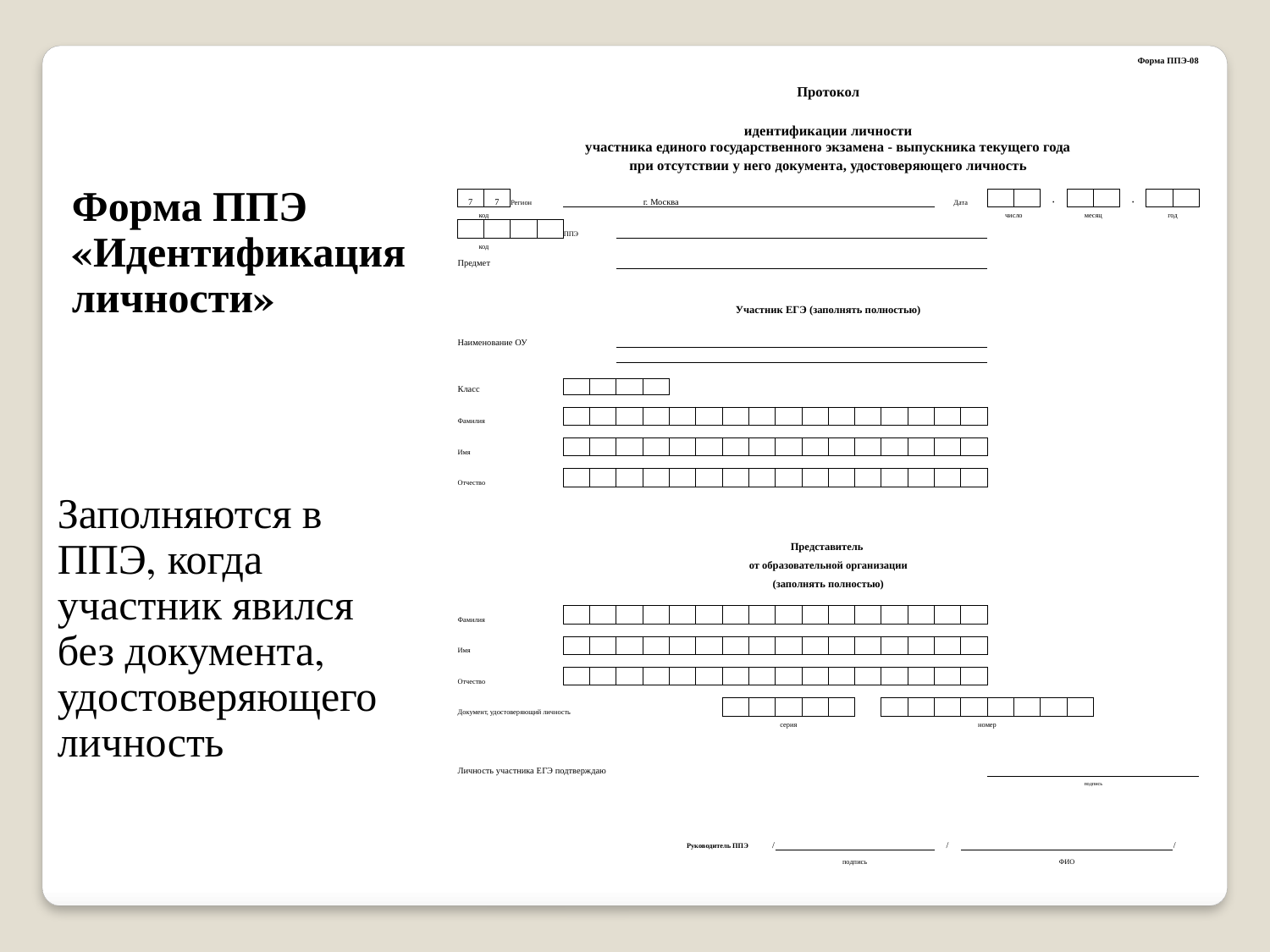

|  |  |  |  |  |  |  |  |  |  |  |  |  |  |  |  |  |  |  |  |  |  |  | Форма ППЭ-08 |  |  |  |  |
| --- | --- | --- | --- | --- | --- | --- | --- | --- | --- | --- | --- | --- | --- | --- | --- | --- | --- | --- | --- | --- | --- | --- | --- | --- | --- | --- | --- |
|  |  |  |  |  |  |  |  |  |  |  |  |  |  |  |  |  |  |  |  |  |  |  |  |  |  |  |  |
| Протокол |  |  |  |  |  |  |  |  |  |  |  |  |  |  |  |  |  |  |  |  |  |  |  |  |  |  |  |
| идентификации личности участника единого государственного экзамена - выпускника текущего года |  |  |  |  |  |  |  |  |  |  |  |  |  |  |  |  |  |  |  |  |  |  |  |  |  |  |  |
| при отсутствии у него документа, удостоверяющего личность |  |  |  |  |  |  |  |  |  |  |  |  |  |  |  |  |  |  |  |  |  |  |  |  |  |  |  |
|  |  |  |  |  |  |  |  |  |  |  |  |  |  |  |  |  |  |  |  |  |  |  |  |  |  |  |  |
| 7 | 7 | Регион |  |  |  |  | г. Москва |  |  |  |  |  |  |  |  |  |  | Дата |  |  |  | ∙ |  |  | ∙ |  |  |
| код |  |  |  |  |  |  |  |  |  |  |  |  |  |  |  |  |  |  |  | число |  |  | месяц |  |  | год |  |
|  |  |  |  | ППЭ |  |  |  |  |  |  |  |  |  |  |  |  |  |  |  |  |  |  |  |  |  |  |  |
| код |  |  |  |  |  |  |  |  |  |  |  |  |  |  |  |  |  |  |  |  |  |  |  |  |  |  |  |
| Предмет |  |  |  |  |  |  |  |  |  |  |  |  |  |  |  |  |  |  |  |  |  |  |  |  |  |  |  |
|  |  |  |  |  |  |  |  |  |  |  |  |  |  |  |  |  |  |  |  |  |  |  |  |  |  |  |  |
|  |  |  |  |  |  |  |  |  |  |  |  |  |  |  |  |  |  |  |  |  |  |  |  |  |  |  |  |
| Участник ЕГЭ (заполнять полностью) |  |  |  |  |  |  |  |  |  |  |  |  |  |  |  |  |  |  |  |  |  |  |  |  |  |  |  |
|  |  |  |  |  |  |  |  |  |  |  |  |  |  |  |  |  |  |  |  |  |  |  |  |  |  |  |  |
| Наименование ОУ |  |  |  |  |  |  |  |  |  |  |  |  |  |  |  |  |  |  |  |  |  |  |  |  |  |  |  |
|  |  |  |  |  |  |  |  |  |  |  |  |  |  |  |  |  |  |  |  |  |  |  |  |  |  |  |  |
|  |  |  |  |  |  |  |  |  |  |  |  |  |  |  |  |  |  |  |  |  |  |  |  |  |  |  |  |
| Класс |  |  |  |  |  |  |  |  |  |  |  |  |  |  |  |  |  |  |  |  |  |  |  |  |  |  |  |
|  |  |  |  |  |  |  |  |  |  |  |  |  |  |  |  |  |  |  |  |  |  |  |  |  |  |  |  |
| Фамилия |  |  |  |  |  |  |  |  |  |  |  |  |  |  |  |  |  |  |  |  |  |  |  |  |  |  |  |
|  |  |  |  |  |  |  |  |  |  |  |  |  |  |  |  |  |  |  |  |  |  |  |  |  |  |  |  |
| Имя |  |  |  |  |  |  |  |  |  |  |  |  |  |  |  |  |  |  |  |  |  |  |  |  |  |  |  |
|  |  |  |  |  |  |  |  |  |  |  |  |  |  |  |  |  |  |  |  |  |  |  |  |  |  |  |  |
| Отчество |  |  |  |  |  |  |  |  |  |  |  |  |  |  |  |  |  |  |  |  |  |  |  |  |  |  |  |
|  |  |  |  |  |  |  |  |  |  |  |  |  |  |  |  |  |  |  |  |  |  |  |  |  |  |  |  |
|  |  |  |  |  |  |  |  |  |  |  |  |  |  |  |  |  |  |  |  |  |  |  |  |  |  |  |  |
|  |  |  |  |  |  |  |  |  |  |  |  |  |  |  |  |  |  |  |  |  |  |  |  |  |  |  |  |
| Представитель |  |  |  |  |  |  |  |  |  |  |  |  |  |  |  |  |  |  |  |  |  |  |  |  |  |  |  |
| от образовательной организации |  |  |  |  |  |  |  |  |  |  |  |  |  |  |  |  |  |  |  |  |  |  |  |  |  |  |  |
| (заполнять полностью) |  |  |  |  |  |  |  |  |  |  |  |  |  |  |  |  |  |  |  |  |  |  |  |  |  |  |  |
|  |  |  |  |  |  |  |  |  |  |  |  |  |  |  |  |  |  |  |  |  |  |  |  |  |  |  |  |
| Фамилия |  |  |  |  |  |  |  |  |  |  |  |  |  |  |  |  |  |  |  |  |  |  |  |  |  |  |  |
|  |  |  |  |  |  |  |  |  |  |  |  |  |  |  |  |  |  |  |  |  |  |  |  |  |  |  |  |
| Имя |  |  |  |  |  |  |  |  |  |  |  |  |  |  |  |  |  |  |  |  |  |  |  |  |  |  |  |
|  |  |  |  |  |  |  |  |  |  |  |  |  |  |  |  |  |  |  |  |  |  |  |  |  |  |  |  |
| Отчество |  |  |  |  |  |  |  |  |  |  |  |  |  |  |  |  |  |  |  |  |  |  |  |  |  |  |  |
|  |  |  |  |  |  |  |  |  |  |  |  |  |  |  |  |  |  |  |  |  |  |  |  |  |  |  |  |
| Документ, удостоверяющий личность |  |  |  |  |  |  |  |  |  |  |  |  |  |  |  |  |  |  |  |  |  |  |  |  |  |  |  |
|  |  |  |  |  |  |  |  |  |  | серия |  |  |  |  |  | номер |  |  |  |  |  |  |  |  |  |  |  |
|  |  |  |  |  |  |  |  |  |  |  |  |  |  |  |  |  |  |  |  |  |  |  |  |  |  |  |  |
|  |  |  |  |  |  |  |  |  |  |  |  |  |  |  |  |  |  |  |  |  |  |  |  |  |  |  |  |
| Личность участника ЕГЭ подтверждаю |  |  |  |  |  |  |  |  |  |  |  |  |  |  |  |  |  |  |  |  |  |  |  |  |  |  |  |
|  |  |  |  |  |  |  |  |  |  |  |  |  |  |  |  |  |  |  |  | подпись |  |  |  |  |  |  |  |
|  |  |  |  |  |  |  |  |  |  |  |  |  |  |  |  |  |  |  |  |  |  |  |  |  |  |  |  |
|  |  |  |  |  |  |  |  |  |  |  |  |  |  |  |  |  |  |  |  |  |  |  |  |  |  |  |  |
|  |  |  |  |  |  |  |  |  |  |  |  |  |  |  |  |  |  |  |  |  |  |  |  |  |  |  |  |
| Руководитель ППЭ |  |  |  |  |  |  |  |  |  |  | / |  |  |  |  |  |  | / |  |  |  |  |  |  |  |  | / |
|  |  |  |  |  |  |  |  |  |  |  |  | подпись |  |  |  |  |  |  | ФИО |  |  |  |  |  |  |  |  |
|  |  |  |  |  |  |  |  |  |  |  |  |  |  |  |  |  |  |  |  |  |  |  |  |  |  |  |  |
Форма ППЭ
«Идентификация личности»
Заполняются в ППЭ, когда участник явился без документа, удостоверяющего личность